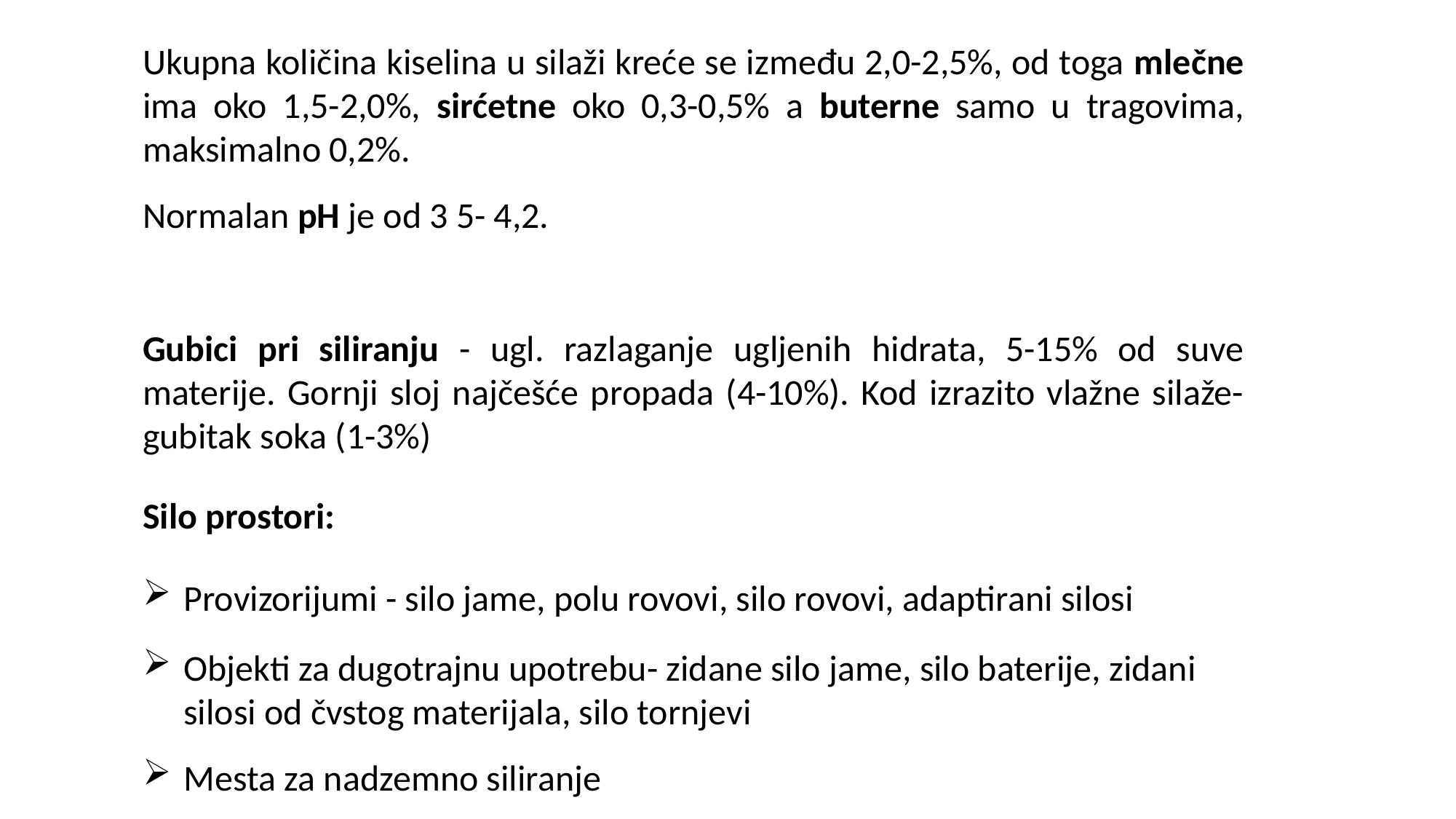

Ukupna količina kiselina u silaži kreće se između 2,0-2,5%, od toga mlečne ima oko 1,5-2,0%, sirćetne oko 0,3-0,5% a buterne samo u tragovima, maksimalno 0,2%.
Normalan pH je od 3 5- 4,2.

Gubici pri siliranju - ugl. razlaganje ugljenih hidrata, 5-15% od suve materije. Gornji sloj najčešće propada (4-10%). Kod izrazito vlažne silaže-gubitak soka (1-3%)
Silo prostori:
Provizorijumi - silo jame, polu rovovi, silo rovovi, adaptirani silosi
Objekti za dugotrajnu upotrebu- zidane silo jame, silo baterije, zidani silosi od čvstog materijala, silo tornjevi
Mesta za nadzemno siliranje